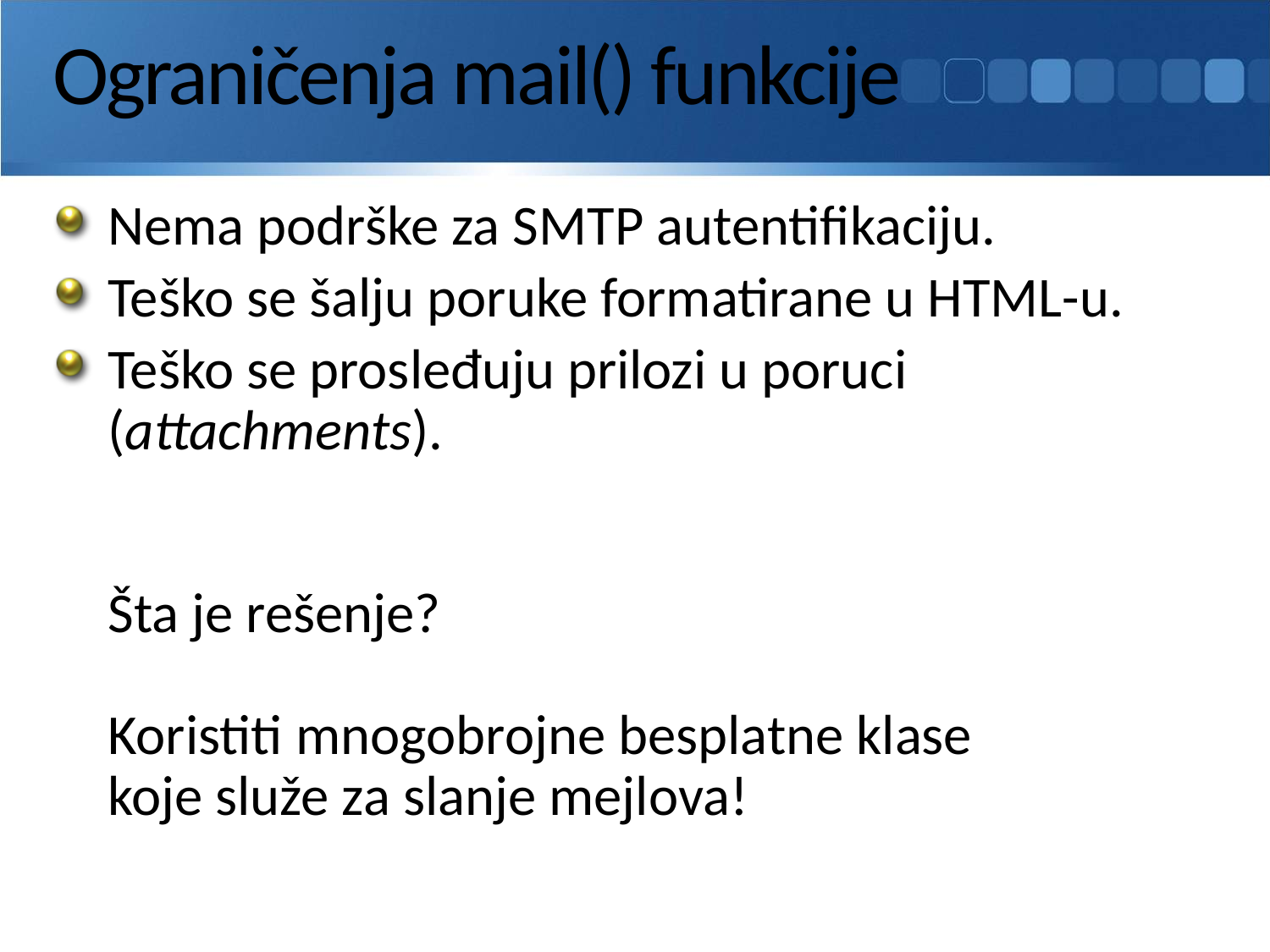

# Ograničenja mail() funkcije
Nema podrške za SMTP autentifikaciju.
Teško se šalju poruke formatirane u HTML-u.
Teško se prosleđuju prilozi u poruci (attachments).
Šta je rešenje?
Koristiti mnogobrojne besplatne klase
koje služe za slanje mejlova!